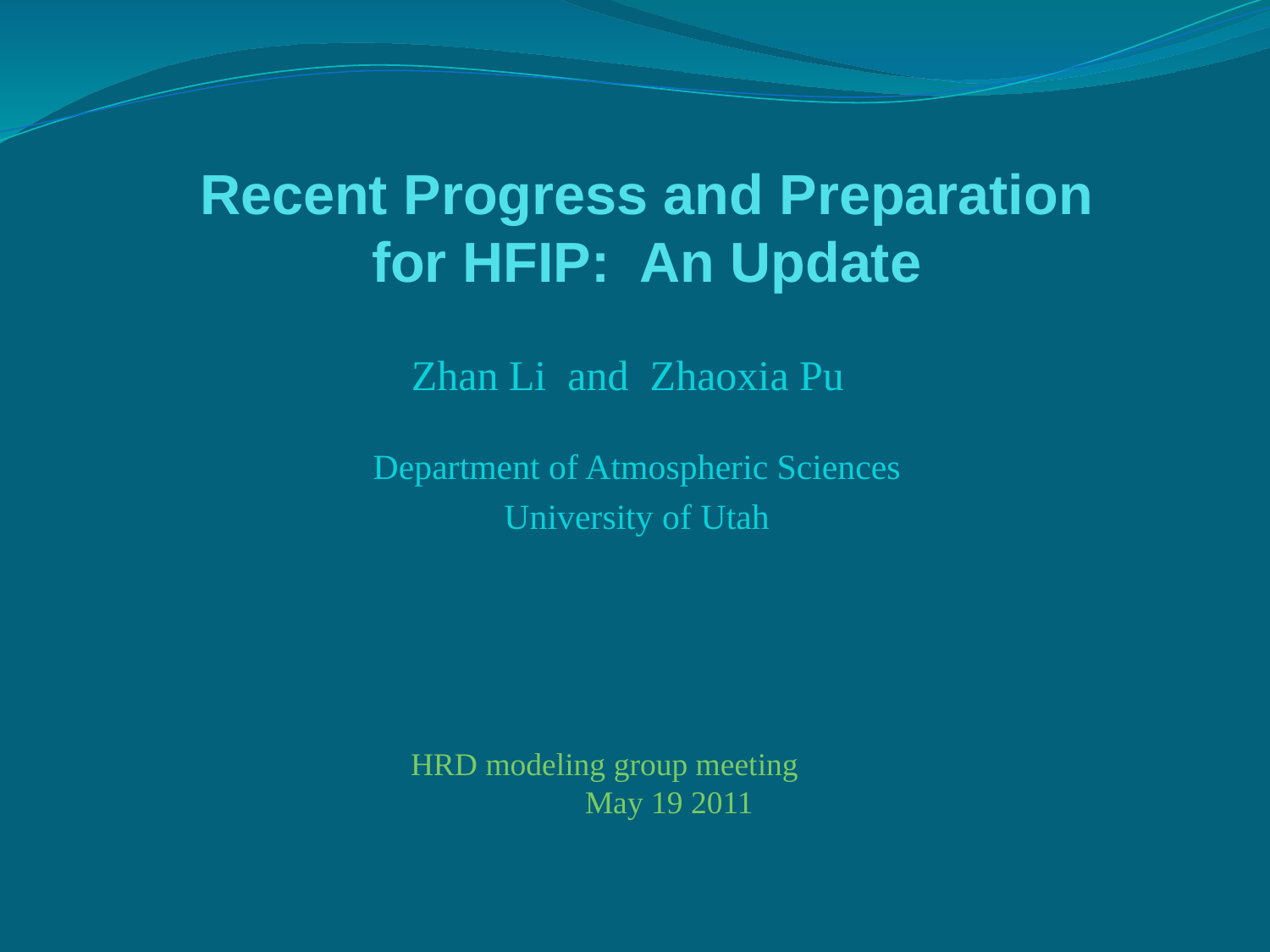

# Recent Progress and Preparation for HFIP:  An Update
Zhan Li  and  Zhaoxia Pu
Department of Atmospheric Sciences
University of Utah
HRD modeling group meeting
                 May 19 2011